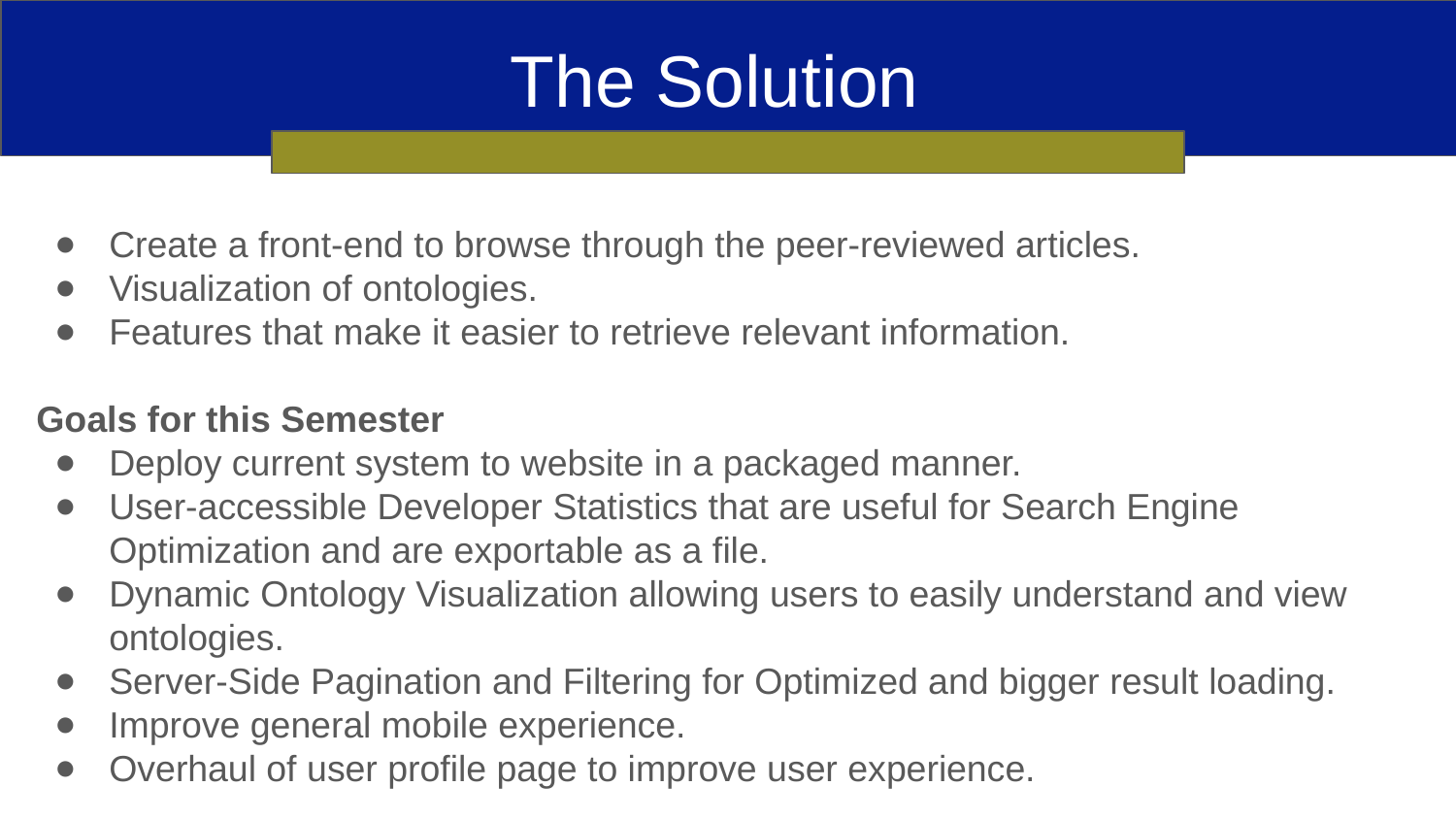

# The Solution

Create a front-end to browse through the peer-reviewed articles.
Visualization of ontologies.
Features that make it easier to retrieve relevant information.

Goals for this Semester
Deploy current system to website in a packaged manner.
User-accessible Developer Statistics that are useful for Search Engine Optimization and are exportable as a file.
Dynamic Ontology Visualization allowing users to easily understand and view ontologies.
Server-Side Pagination and Filtering for Optimized and bigger result loading.
Improve general mobile experience.
Overhaul of user profile page to improve user experience.